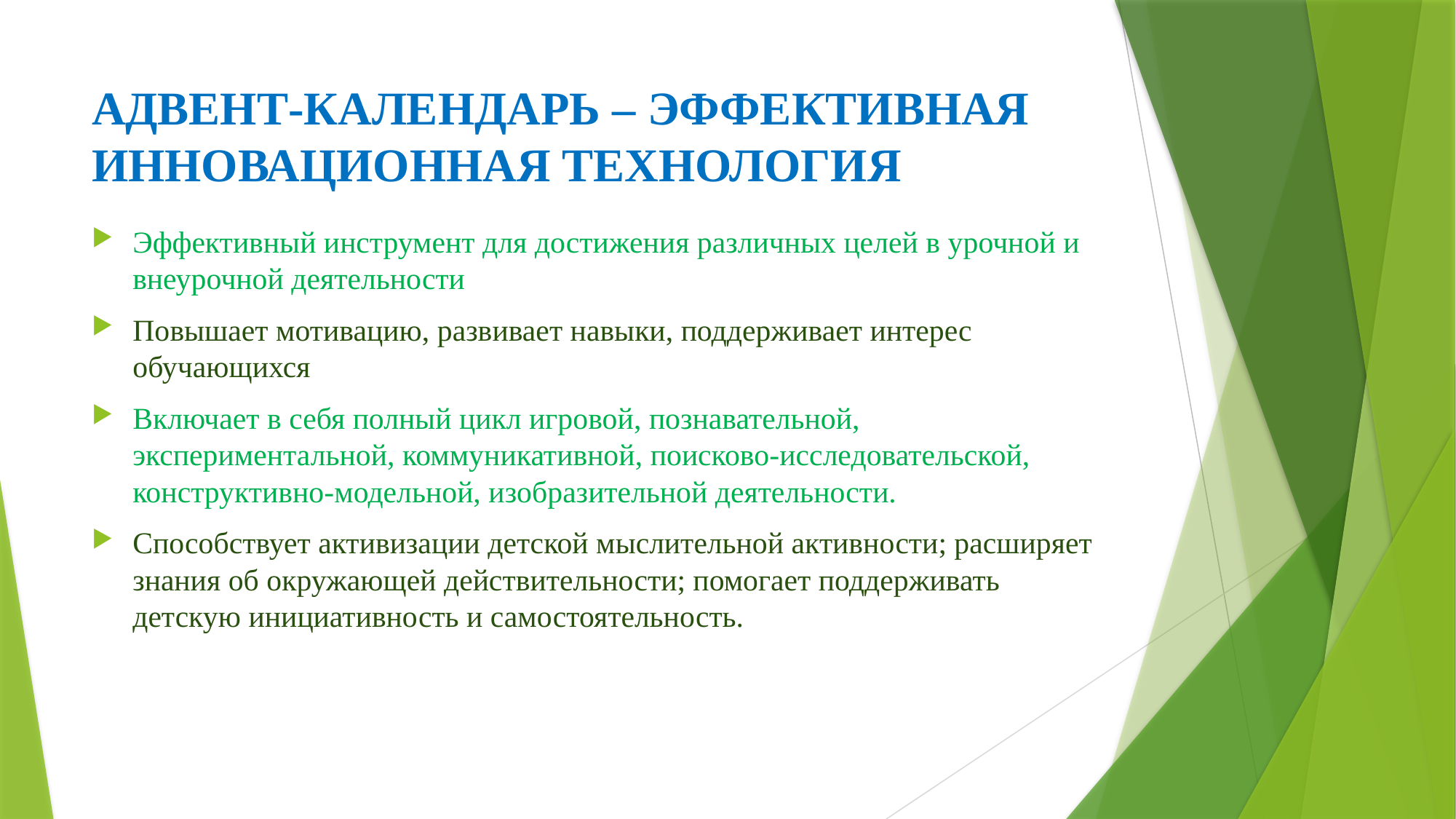

# АДВЕНТ-КАЛЕНДАРЬ – ЭФФЕКТИВНАЯ ИННОВАЦИОННАЯ ТЕХНОЛОГИЯ
Эффективный инструмент для достижения различных целей в урочной и внеурочной деятельности
Повышает мотивацию, развивает навыки, поддерживает интерес обучающихся
Включает в себя полный цикл игровой, познавательной, экспериментальной, коммуникативной, поисково-исследовательской, конструктивно-модельной, изобразительной деятельности.
Способствует активизации детской мыслительной активности; расширяет знания об окружающей действительности; помогает поддерживать детскую инициативность и самостоятельность.